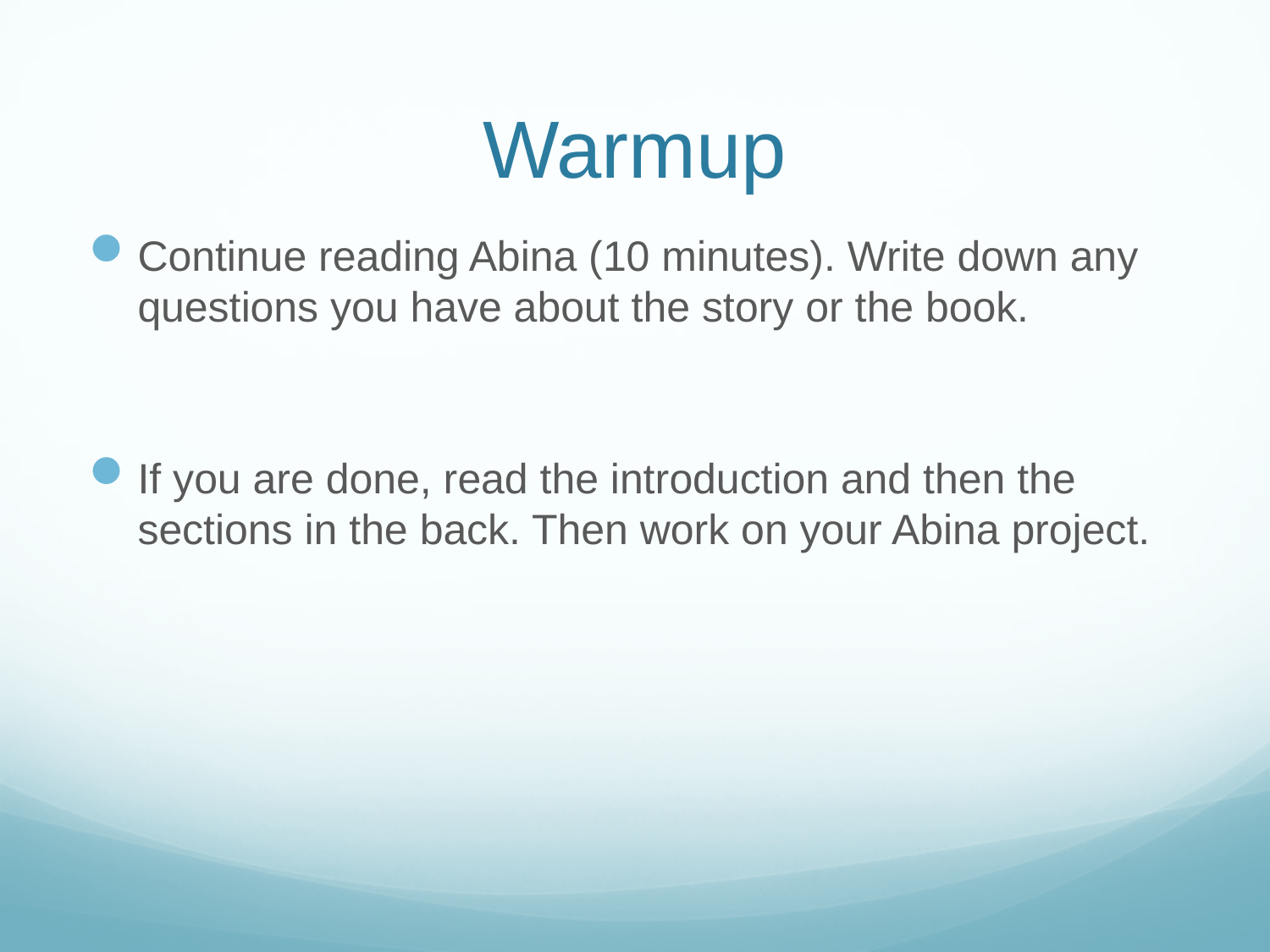

# Warmup
Continue reading Abina (10 minutes). Write down any questions you have about the story or the book.

If you are done, read the introduction and then the sections in the back. Then work on your Abina project.